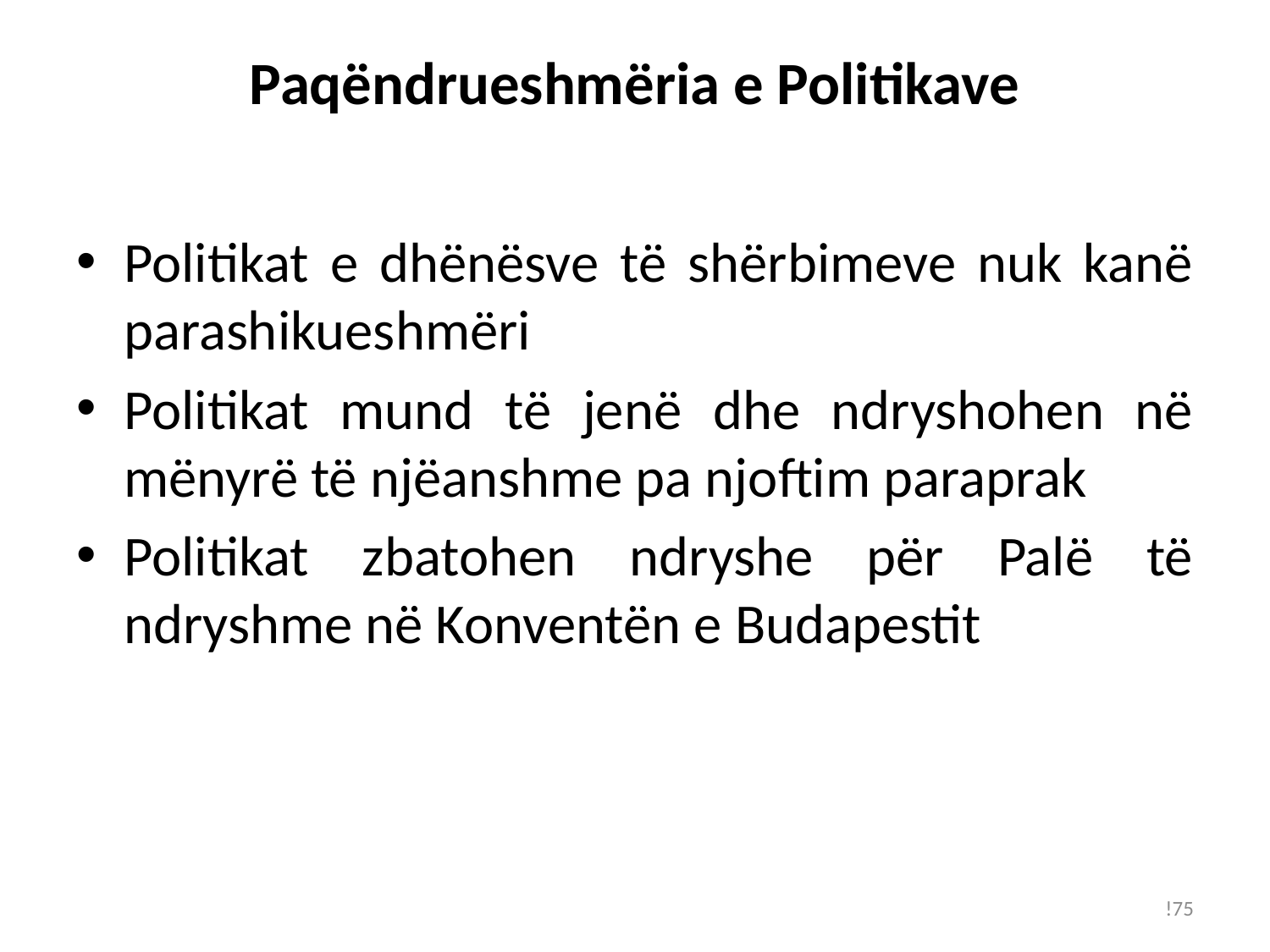

# Paqëndrueshmëria e Politikave
Politikat e dhënësve të shërbimeve nuk kanë parashikueshmëri
Politikat mund të jenë dhe ndryshohen në mënyrë të njëanshme pa njoftim paraprak
Politikat zbatohen ndryshe për Palë të ndryshme në Konventën e Budapestit
!75